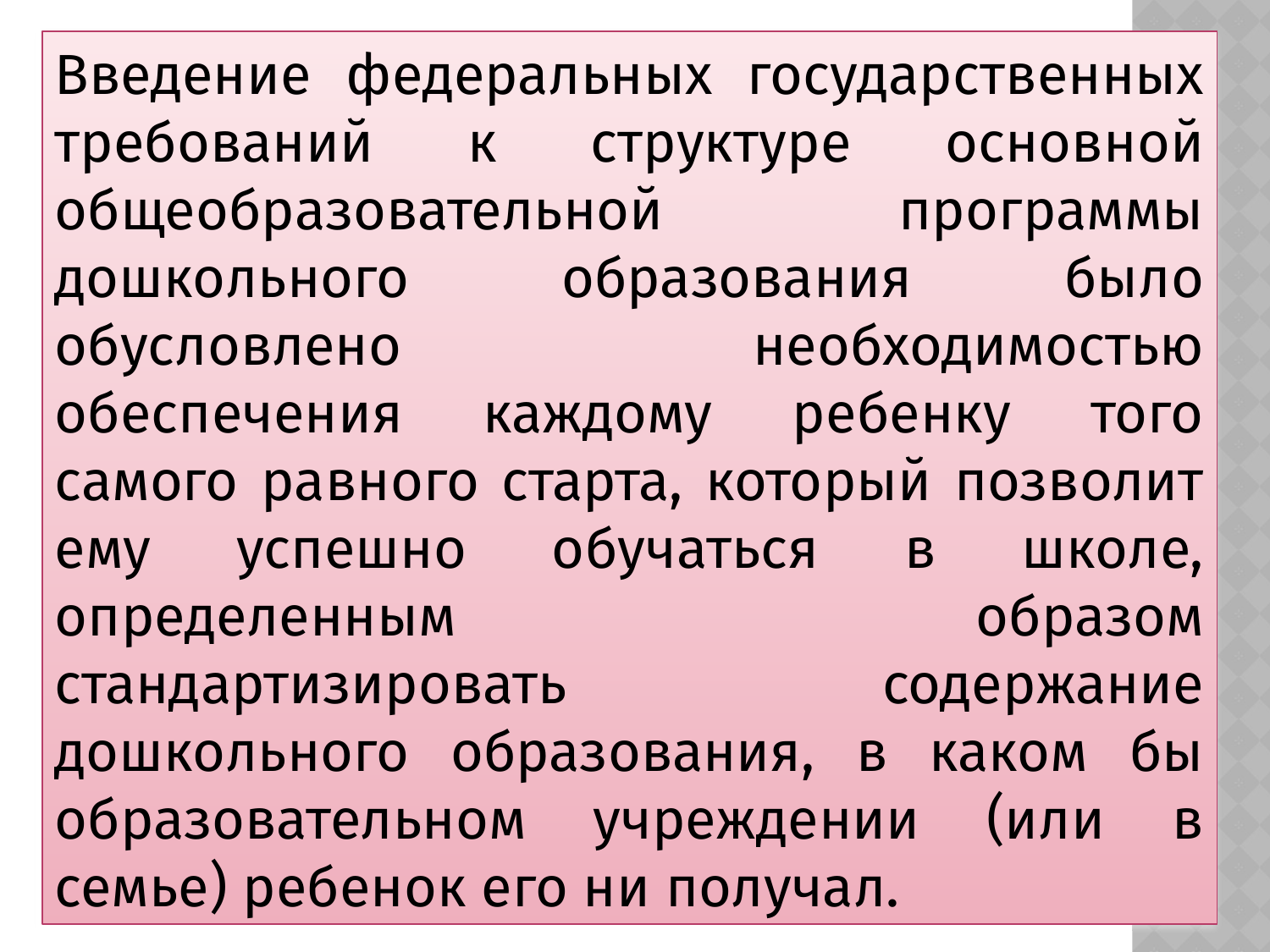

Введение федеральных государственных требований к структуре основной общеобразовательной программы дошкольного образования было обусловлено необходимостью обеспечения каждому ребенку того самого равного старта, который позволит ему успешно обучаться в школе, определенным образом стандартизировать содержание дошкольного образования, в каком бы образовательном учреждении (или в семье) ребенок его ни получал.